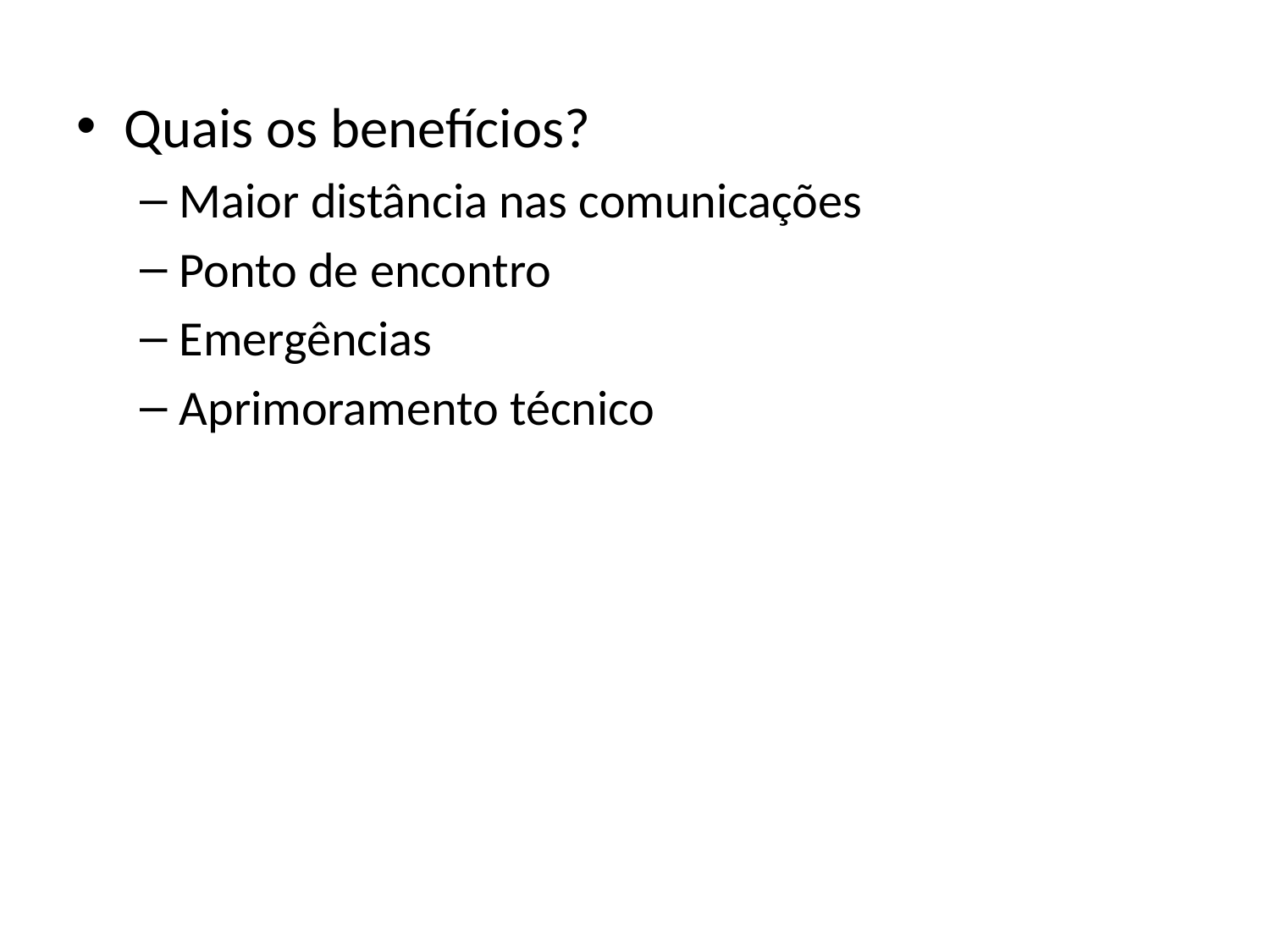

Quais os benefícios?
Maior distância nas comunicações
Ponto de encontro
Emergências
Aprimoramento técnico